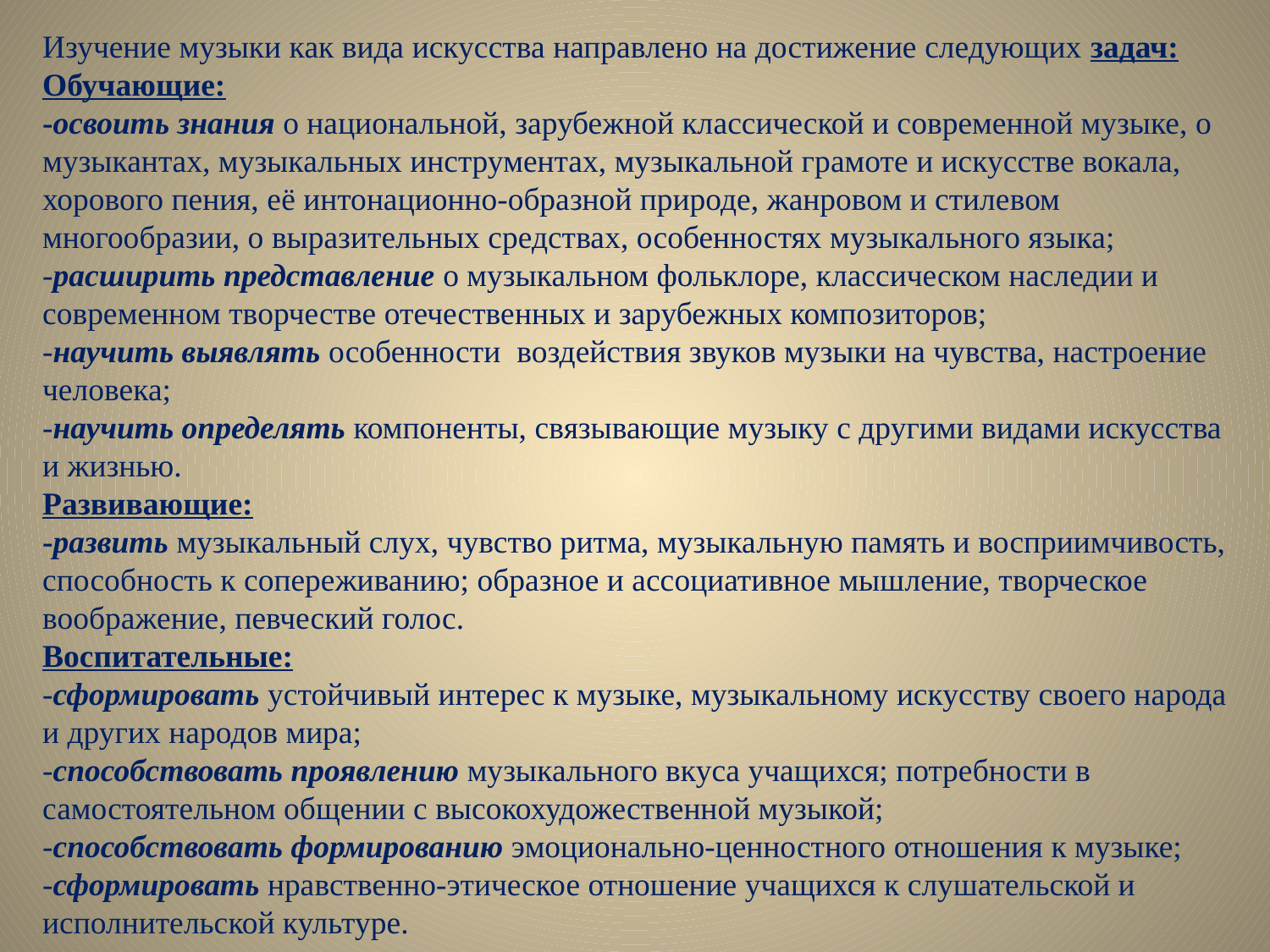

# Изучение музыки как вида искусства направлено на достижение следующих задач: Обучающие: -освоить знания о национальной, зарубежной классической и современной музыке, о музыкантах, музыкальных инструментах, музыкальной грамоте и искусстве вокала, хорового пения, её интонационно-образной природе, жанровом и стилевом многообразии, о выразительных средствах, особенностях музыкального языка; -расширить представление о музыкальном фольклоре, классическом наследии и современном творчестве отечественных и зарубежных композиторов; -научить выявлять особенности  воздействия звуков музыки на чувства, настроение человека; -научить определять компоненты, связывающие музыку с другими видами искусства и жизнью. Развивающие: -развить музыкальный слух, чувство ритма, музыкальную память и восприимчивость, способность к сопереживанию; образное и ассоциативное мышление, творческое воображение, певческий голос. Воспитательные: -сформировать устойчивый интерес к музыке, музыкальному искусству своего народа и других народов мира; -способствовать проявлению музыкального вкуса учащихся; потребности в самостоятельном общении с высокохудожественной музыкой; -способствовать формированию эмоционально-ценностного отношения к музыке; -сформировать нравственно-этическое отношение учащихся к слушательской и исполнительской культуре.